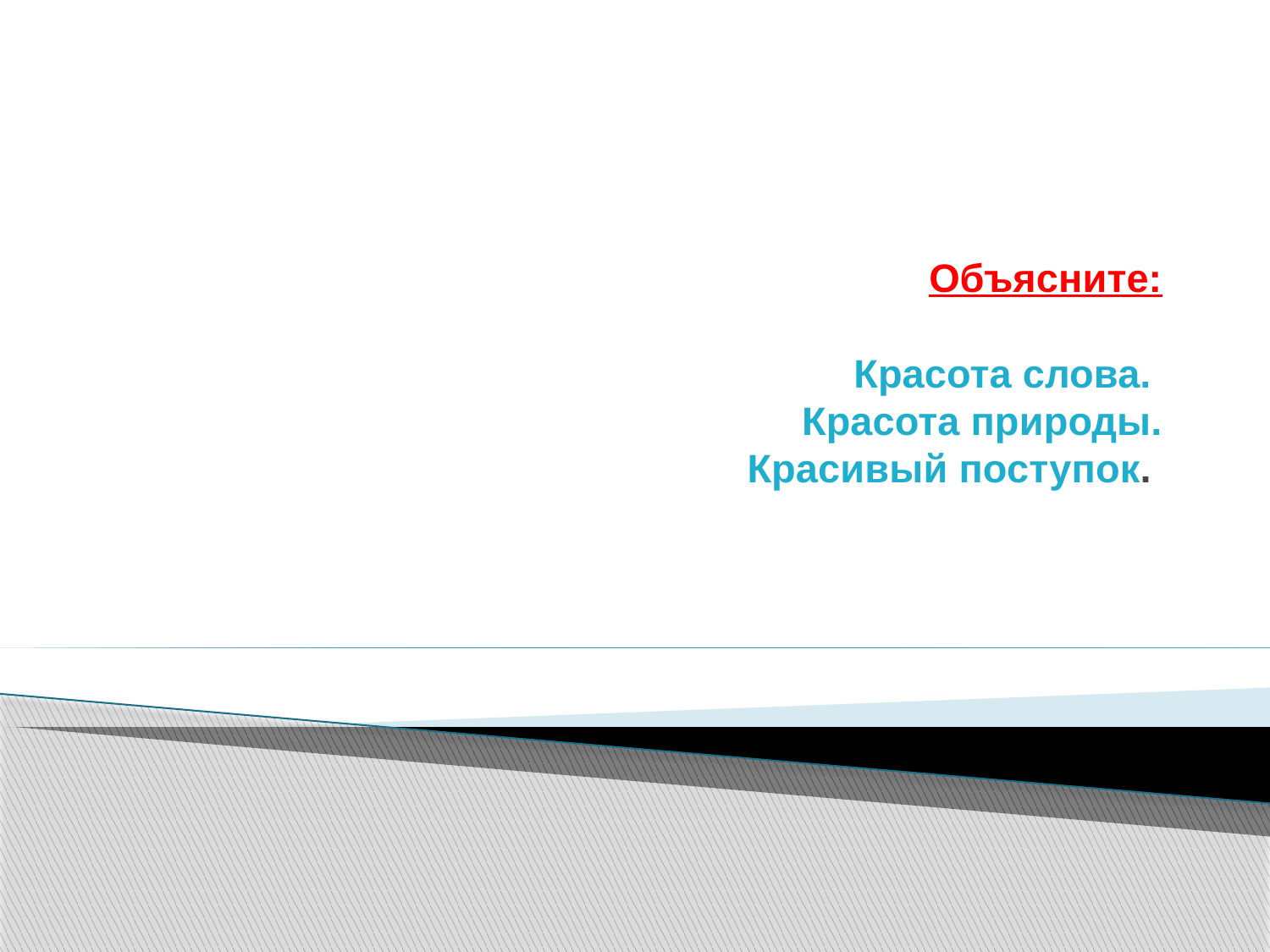

# Объясните: Красота слова. Красота природы. Красивый поступок.